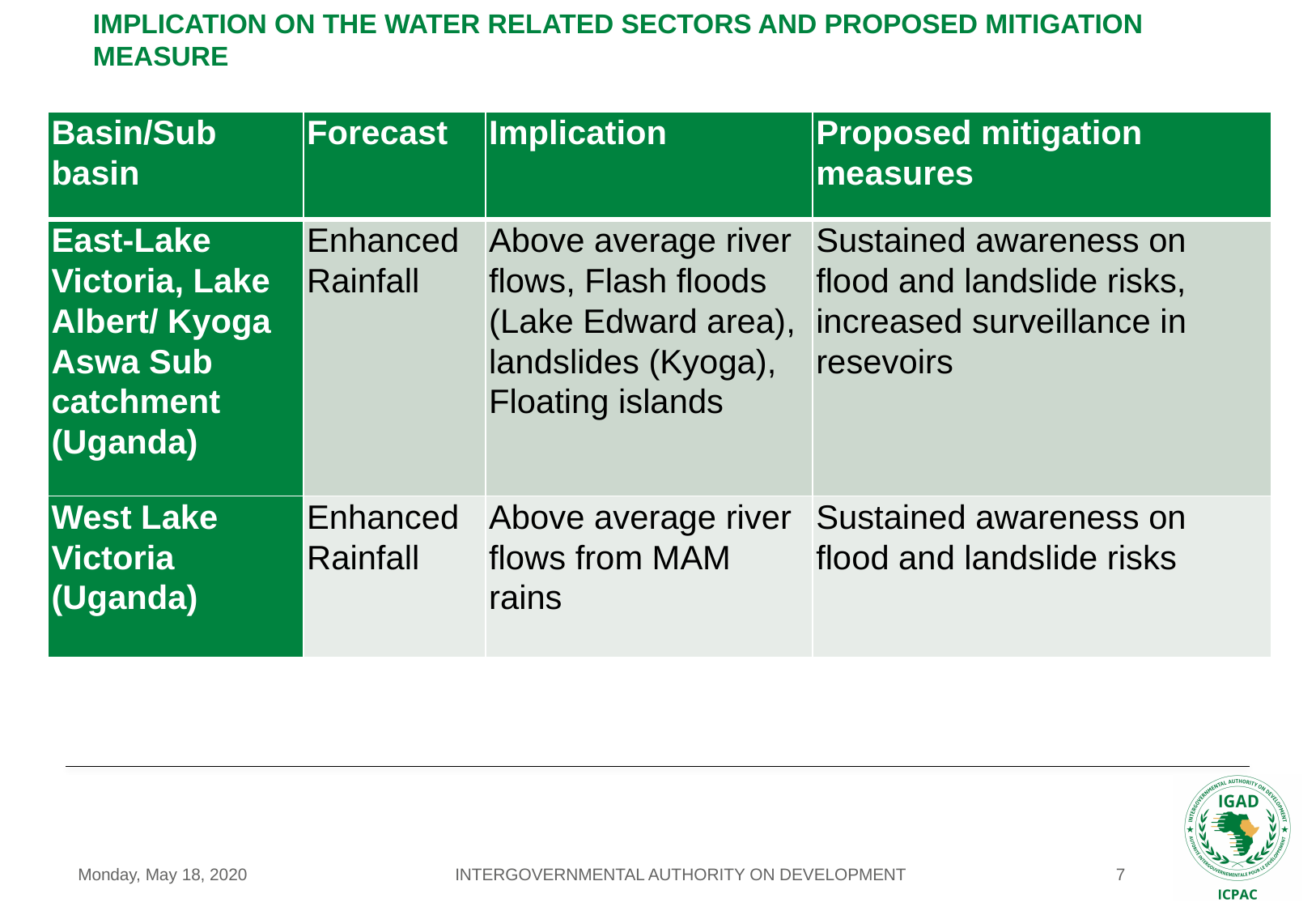

# Implication on the Water related Sectors and Proposed Mitigation Measure
| Basin/Sub basin | Forecast | Implication | Proposed mitigation measures |
| --- | --- | --- | --- |
| East-Lake Victoria, Lake Albert/ Kyoga Aswa Sub catchment (Uganda) | Enhanced Rainfall | Above average river flows, Flash floods (Lake Edward area), landslides (Kyoga), Floating islands | Sustained awareness on flood and landslide risks, increased surveillance in resevoirs |
| West Lake Victoria (Uganda) | Enhanced Rainfall | Above average river flows from MAM rains | Sustained awareness on flood and landslide risks |
INTERGOVERNMENTAL AUTHORITY ON DEVELOPMENT
Monday, May 18, 2020
7